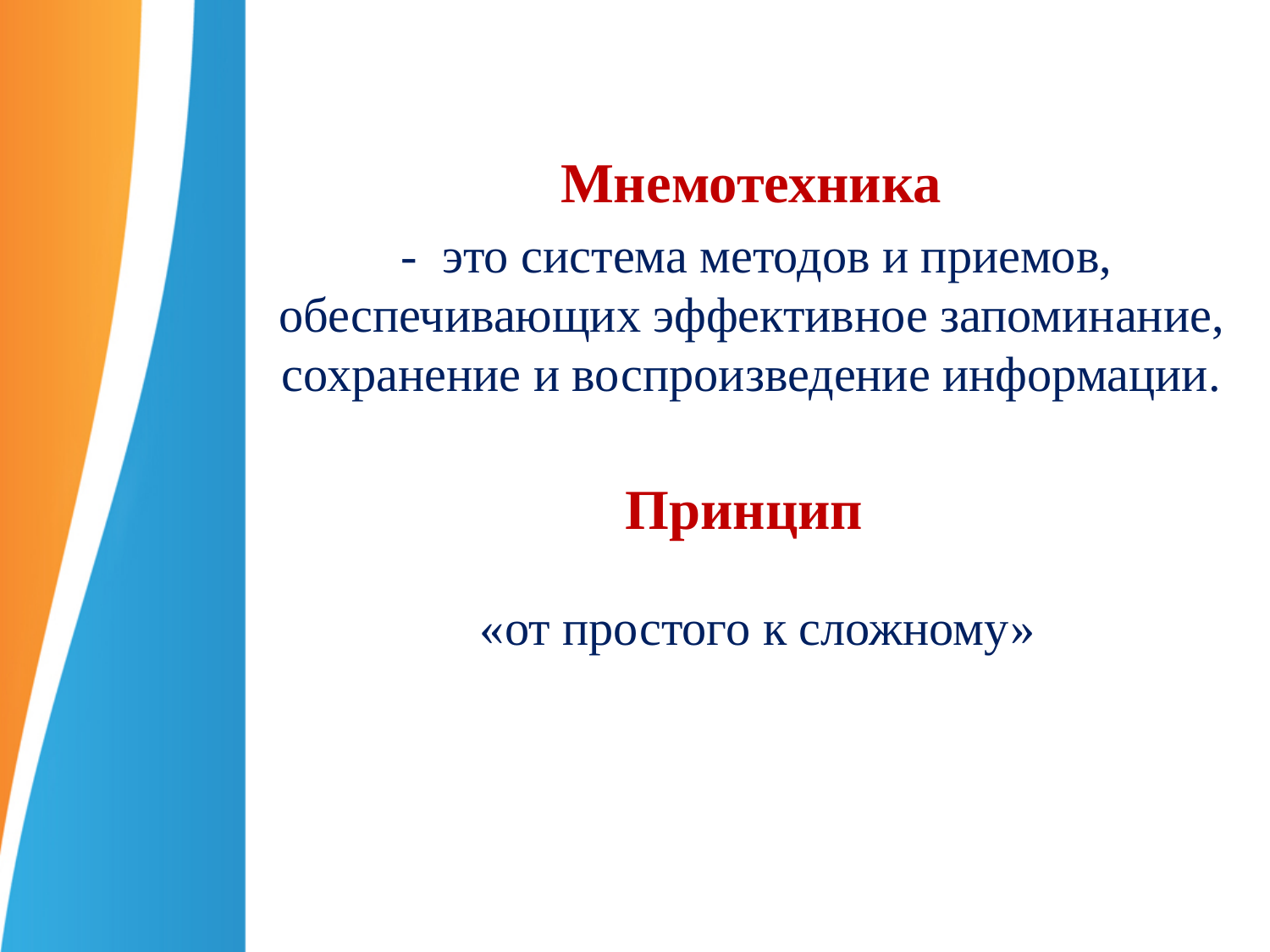

Мнемотехника
 -  это система методов и приемов, обеспечивающих эффективное запоминание, сохранение и воспроизведение информации.

Принцип

 «от простого к сложному»